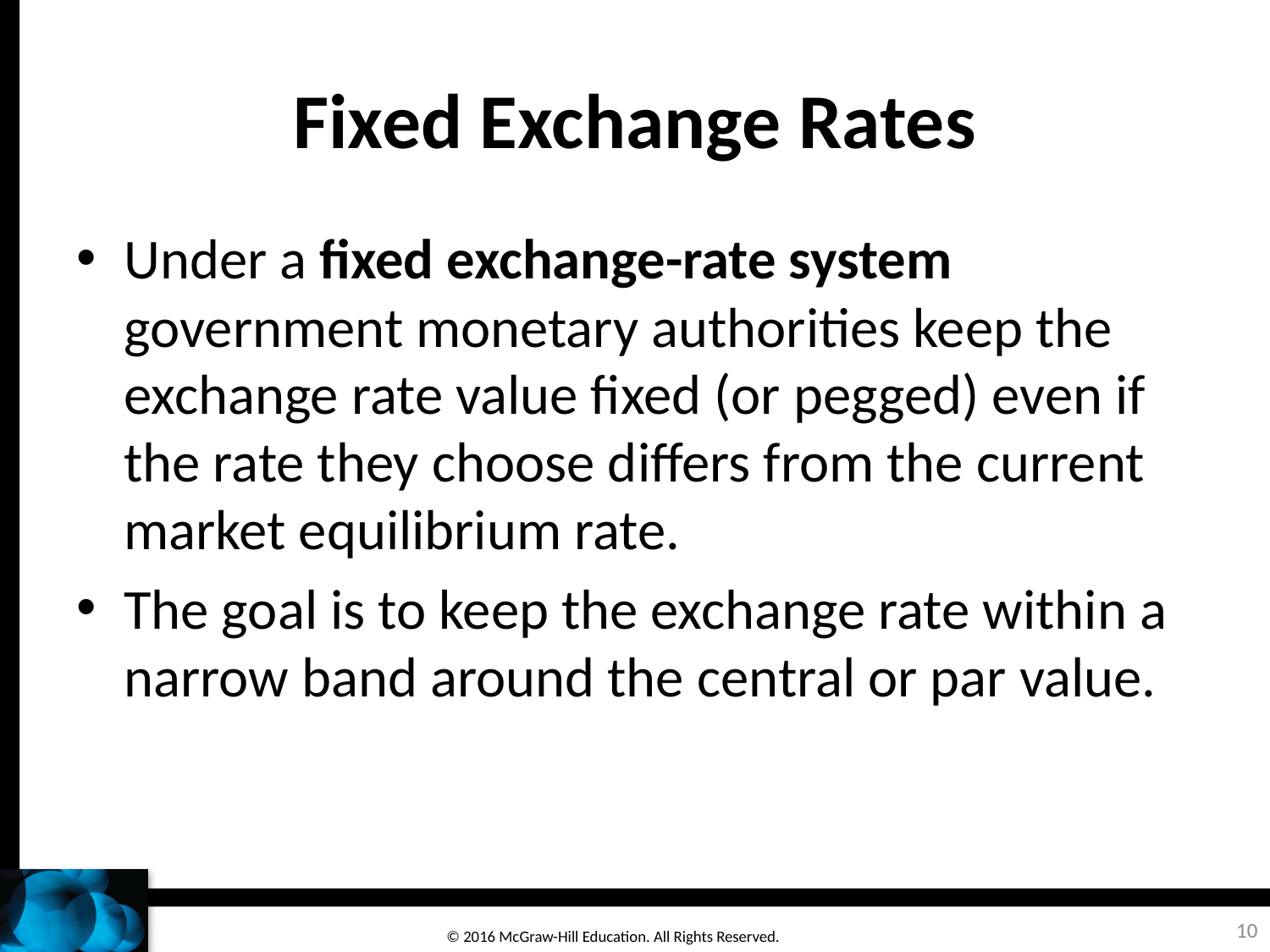

# Fixed Exchange Rates

Under a fixed exchange-rate system government monetary authorities keep the exchange rate value fixed (or pegged) even if the rate they choose differs from the current market equilibrium rate.
The goal is to keep the exchange rate within a narrow band around the central or par value.

10
© 2016 McGraw-Hill Education. All Rights Reserved.